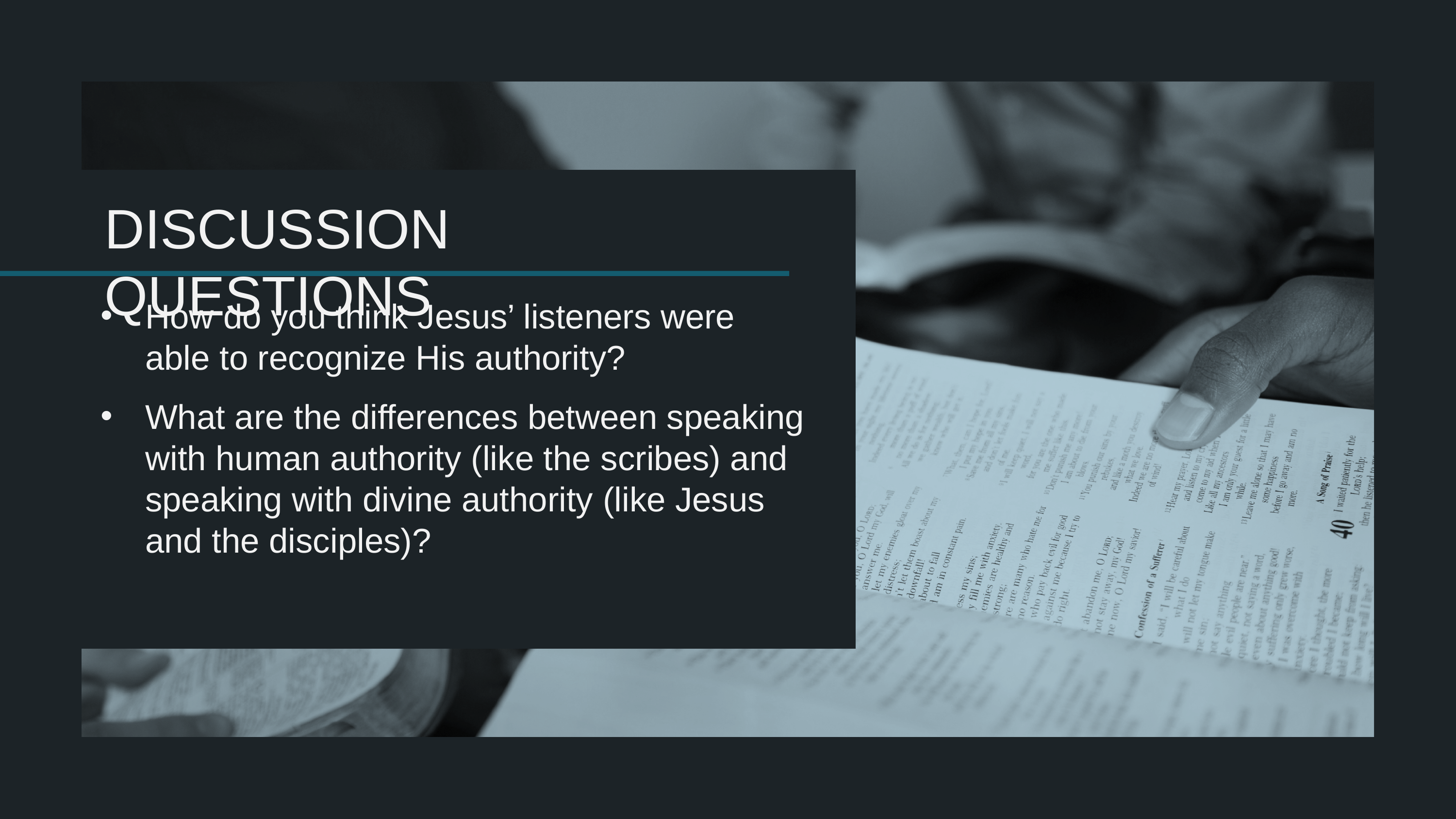

How do you think Jesus’ listeners were able to recognize His authority?
What are the differences between speaking with human authority (like the scribes) and speaking with divine authority (like Jesus and the disciples)?